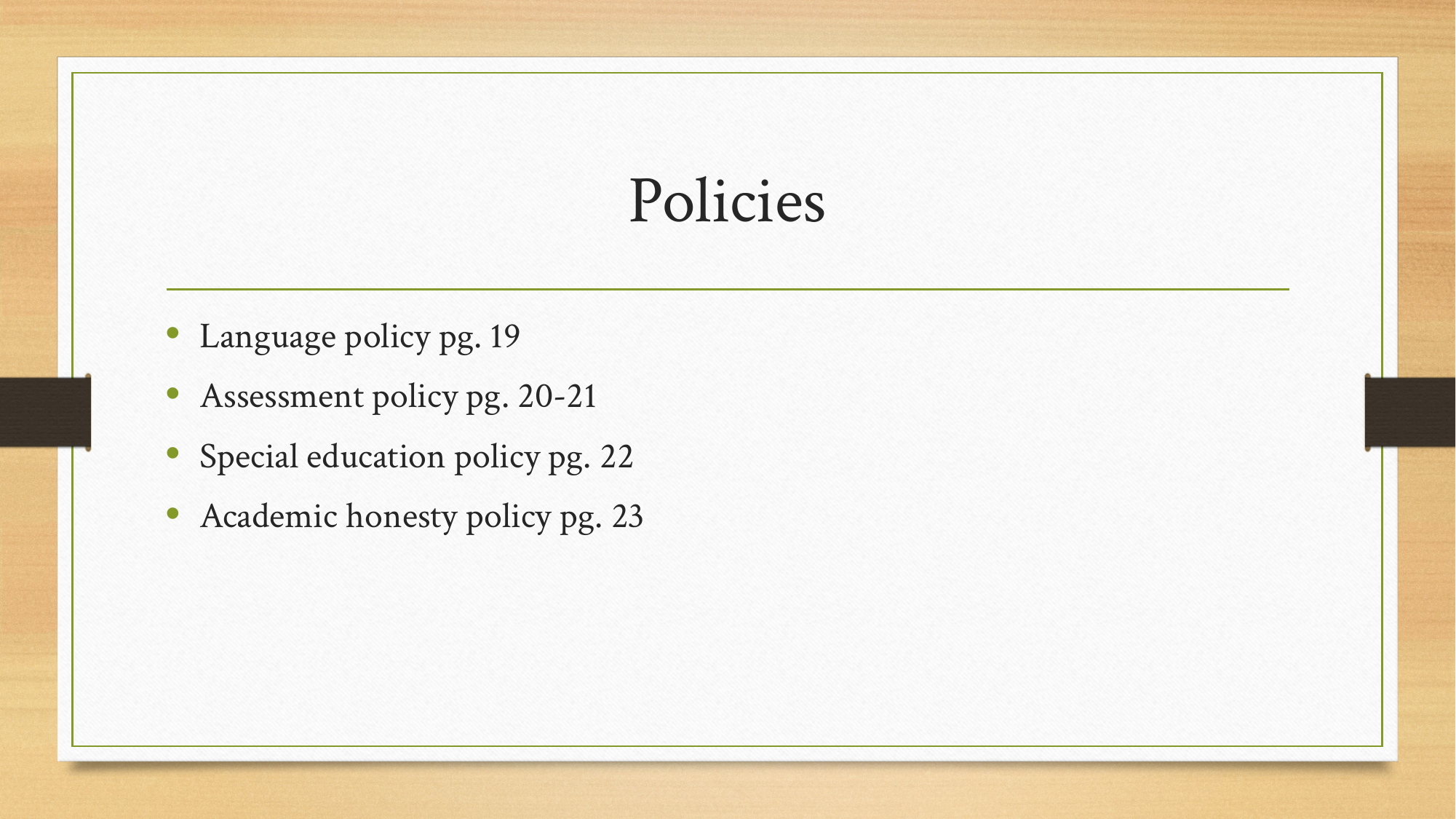

# Policies
Language policy pg. 19
Assessment policy pg. 20-21
Special education policy pg. 22
Academic honesty policy pg. 23